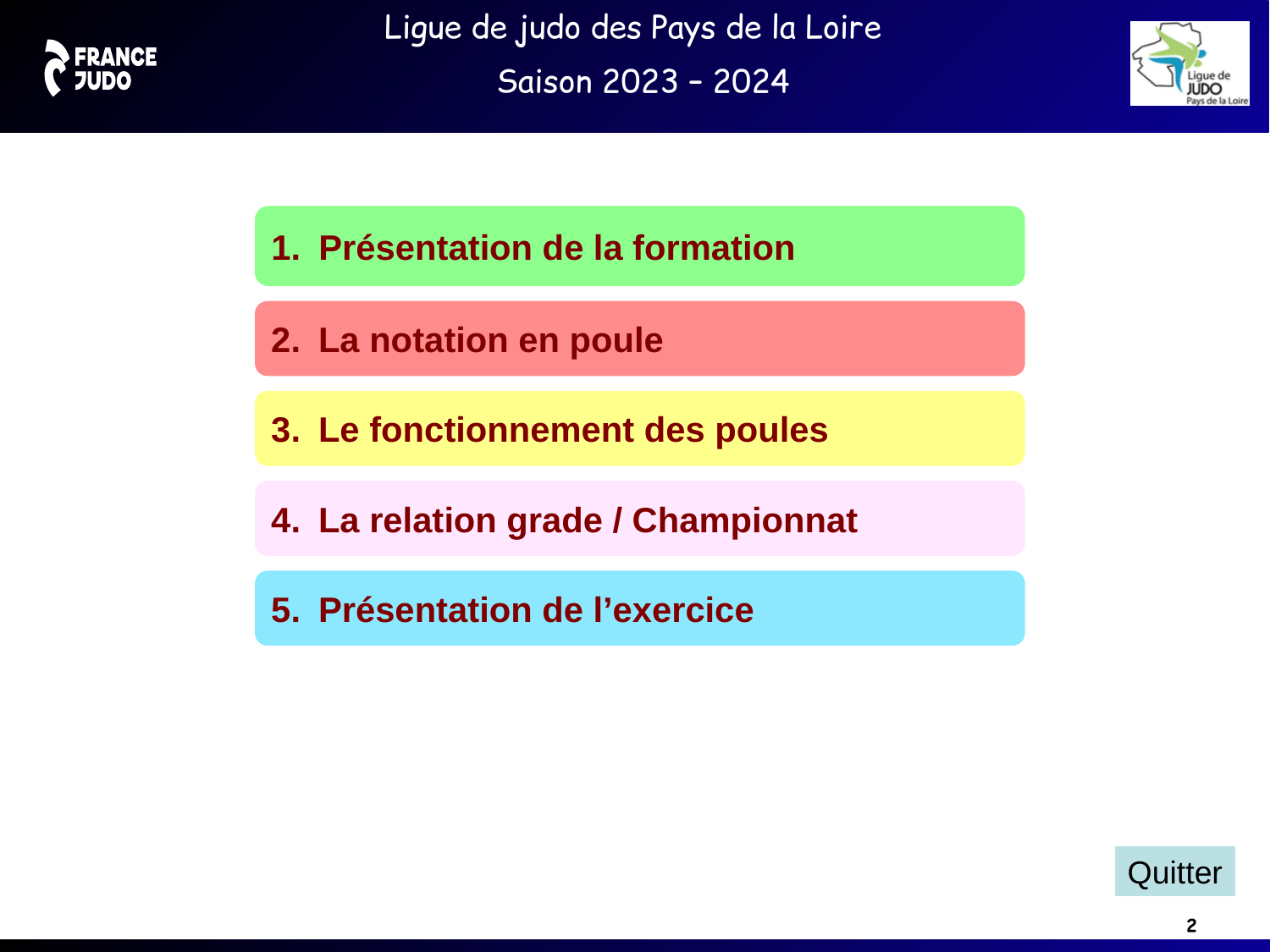

1.	Présentation de la formation
2.	La notation en poule
3.	Le fonctionnement des poules
4.	La relation grade / Championnat
5.	Présentation de l’exercice
Quitter